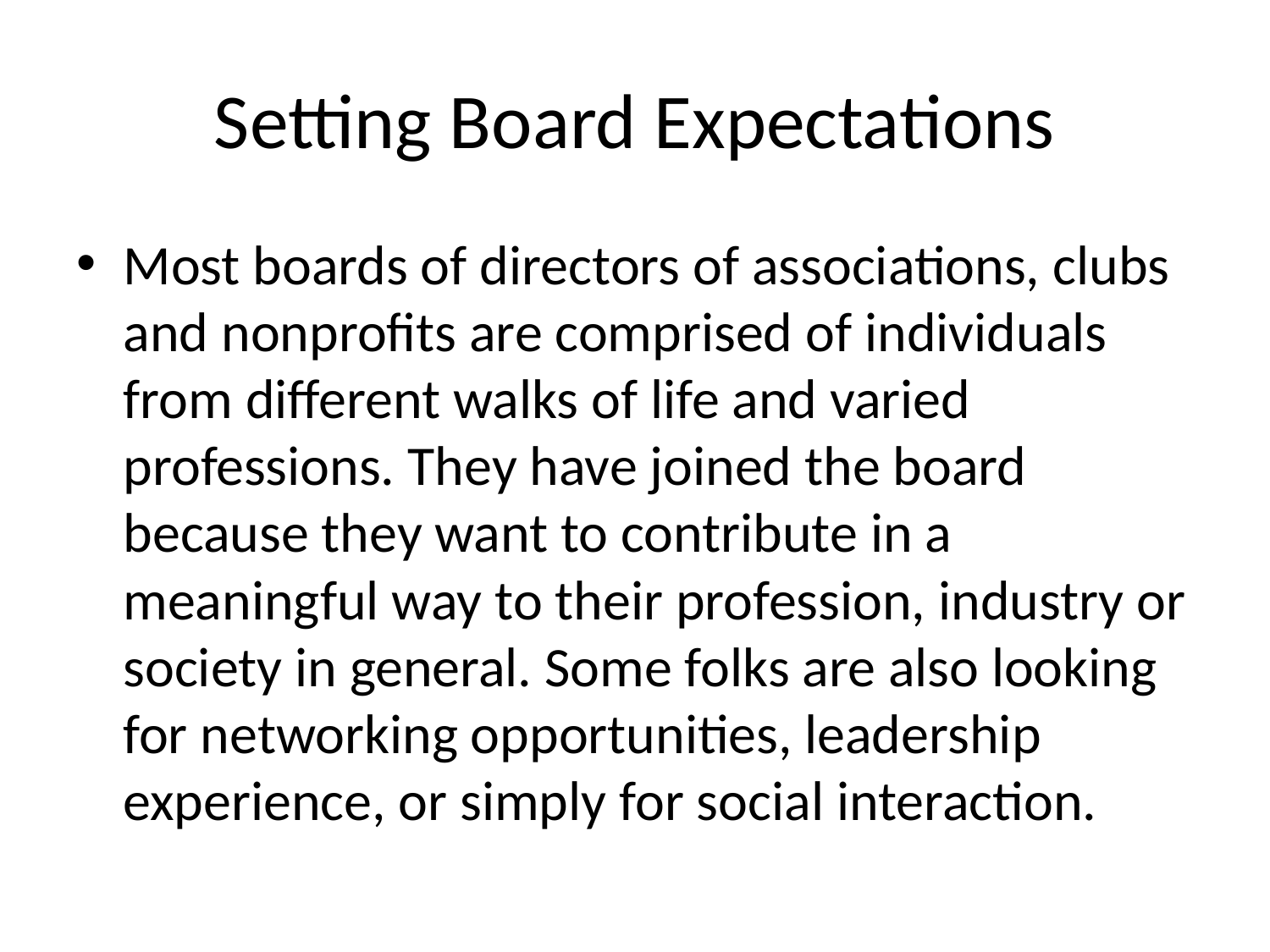

# Setting Board Expectations
Most boards of directors of associations, clubs and nonprofits are comprised of individuals from different walks of life and varied professions. They have joined the board because they want to contribute in a meaningful way to their profession, industry or society in general. Some folks are also looking for networking opportunities, leadership experience, or simply for social interaction.